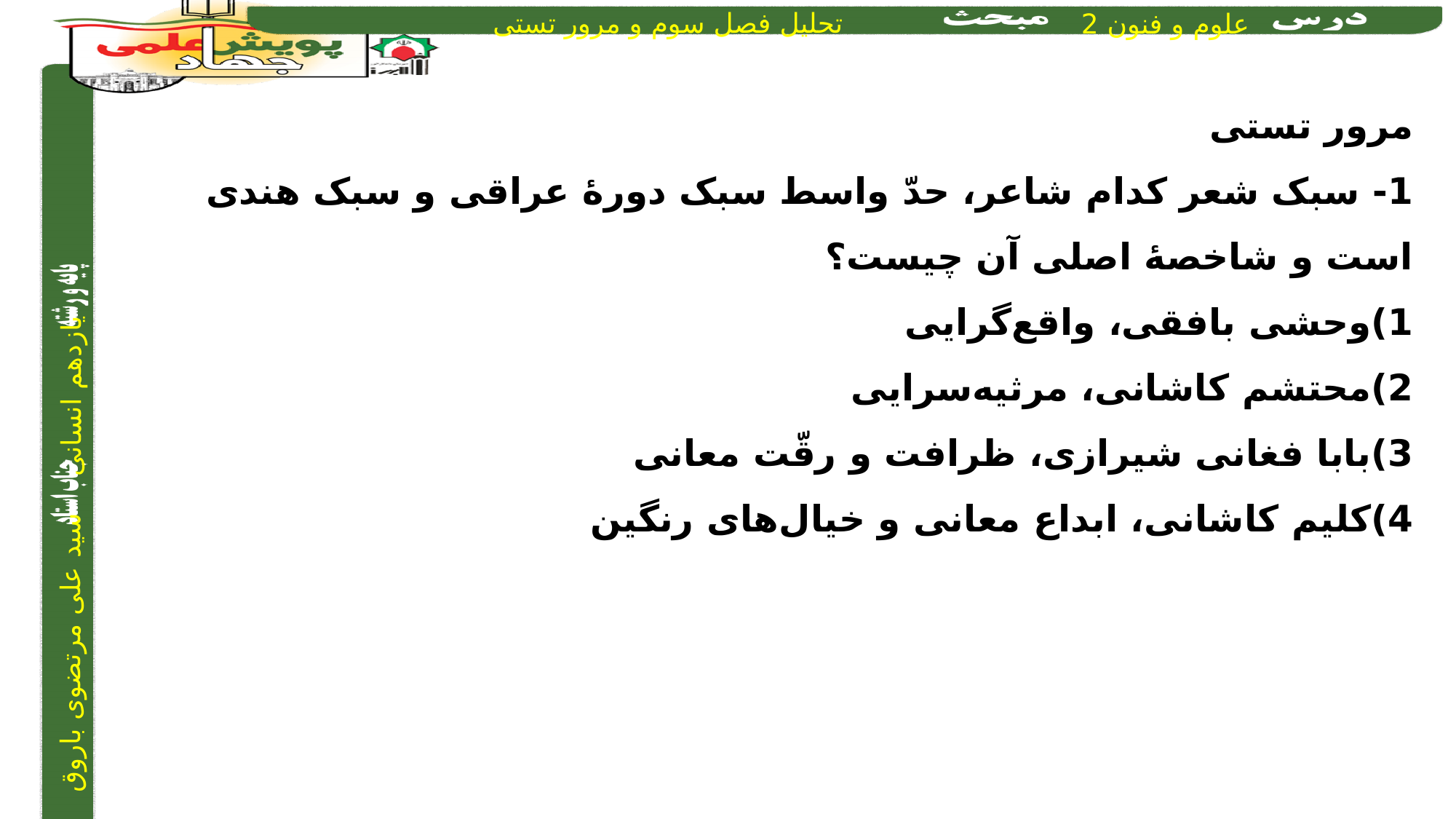

مرور تستی
1- سبک شعر کدام شاعر، حدّ واسط سبک دورۀ عراقی و سبک هندی است و شاخصۀ اصلی آن چیست؟
1)	وحشی بافقی، واقع‌گرایی
2)	محتشم کاشانی، مرثیه‌سرایی
3)	بابا فغانی شیرازی، ظرافت و رقّت معانی
4)	کلیم کاشانی، ابداع معانی و خیال‌های رنگین

3